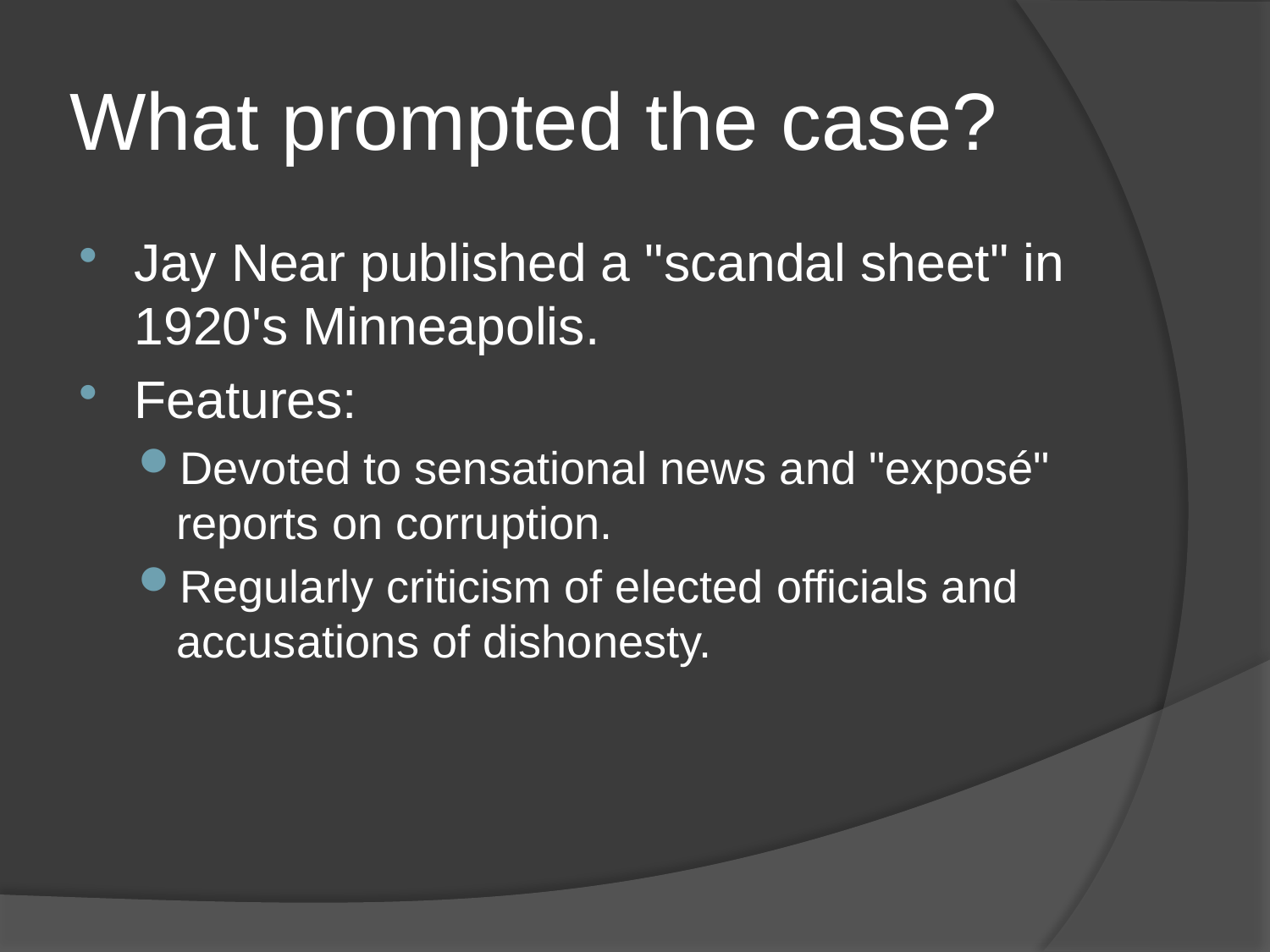

# What prompted the case?
Jay Near published a "scandal sheet" in 1920's Minneapolis.
Features:
Devoted to sensational news and "exposé" reports on corruption.
Regularly criticism of elected officials and accusations of dishonesty.